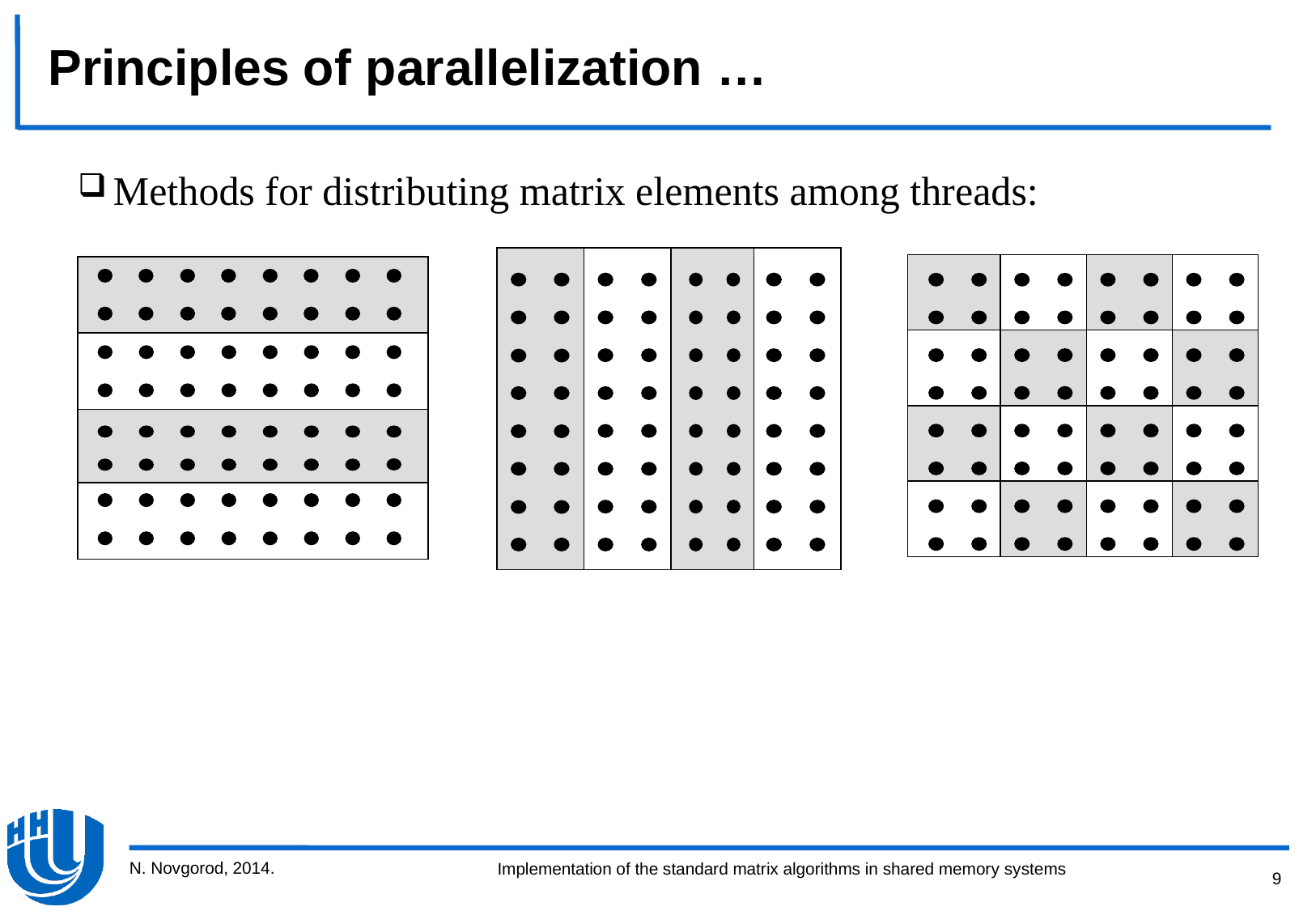

# Principles of parallelization …
Methods for distributing matrix elements among threads:

N. Novgorod, 2014.
9
Implementation of the standard matrix algorithms in shared memory systems